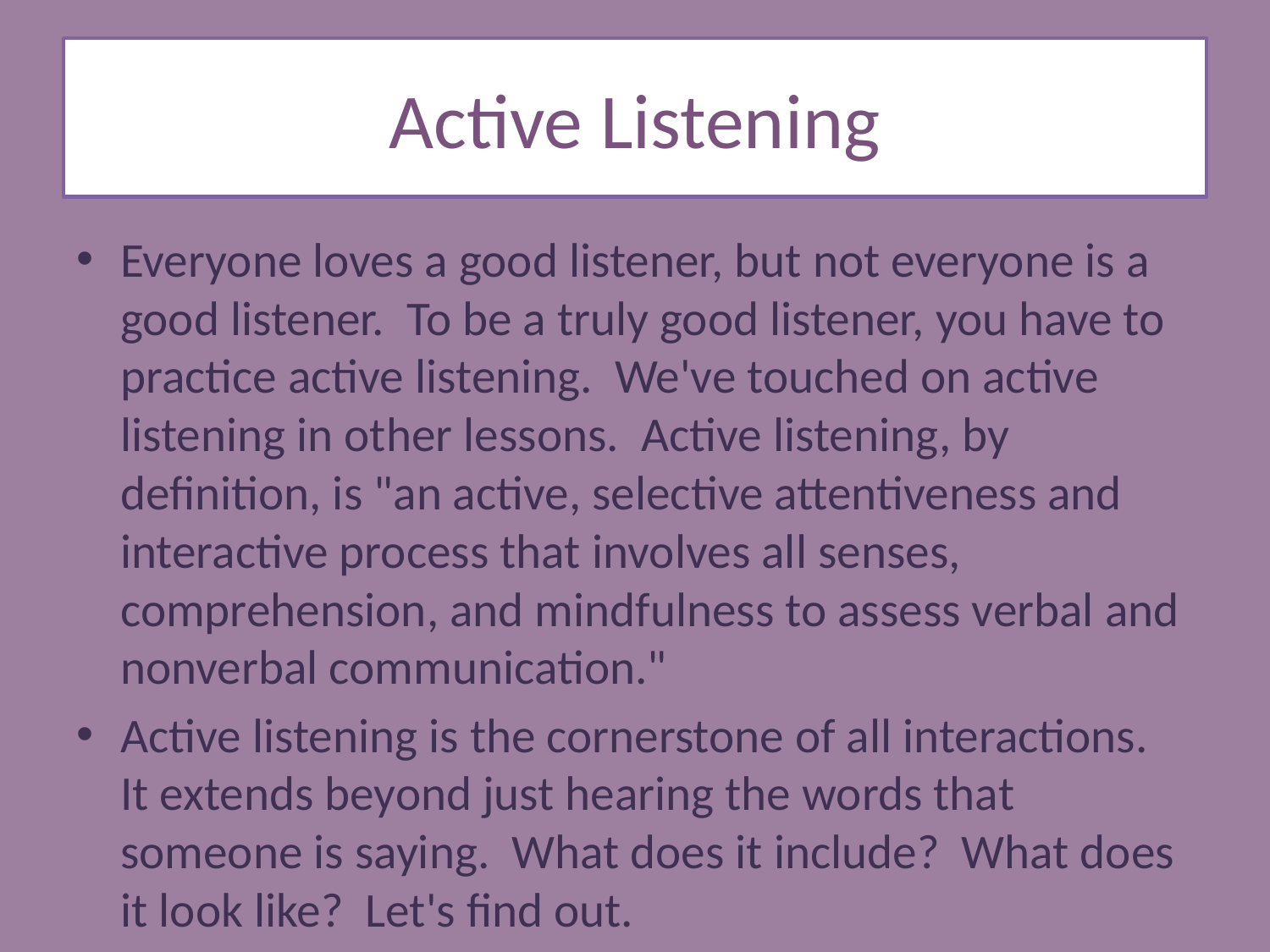

# Active Listening
Everyone loves a good listener, but not everyone is a good listener.  To be a truly good listener, you have to practice active listening.  We've touched on active listening in other lessons.  Active listening, by definition, is "an active, selective attentiveness and interactive process that involves all senses, comprehension, and mindfulness to assess verbal and nonverbal communication."
Active listening is the cornerstone of all interactions.  It extends beyond just hearing the words that someone is saying.  What does it include?  What does it look like?  Let's find out.